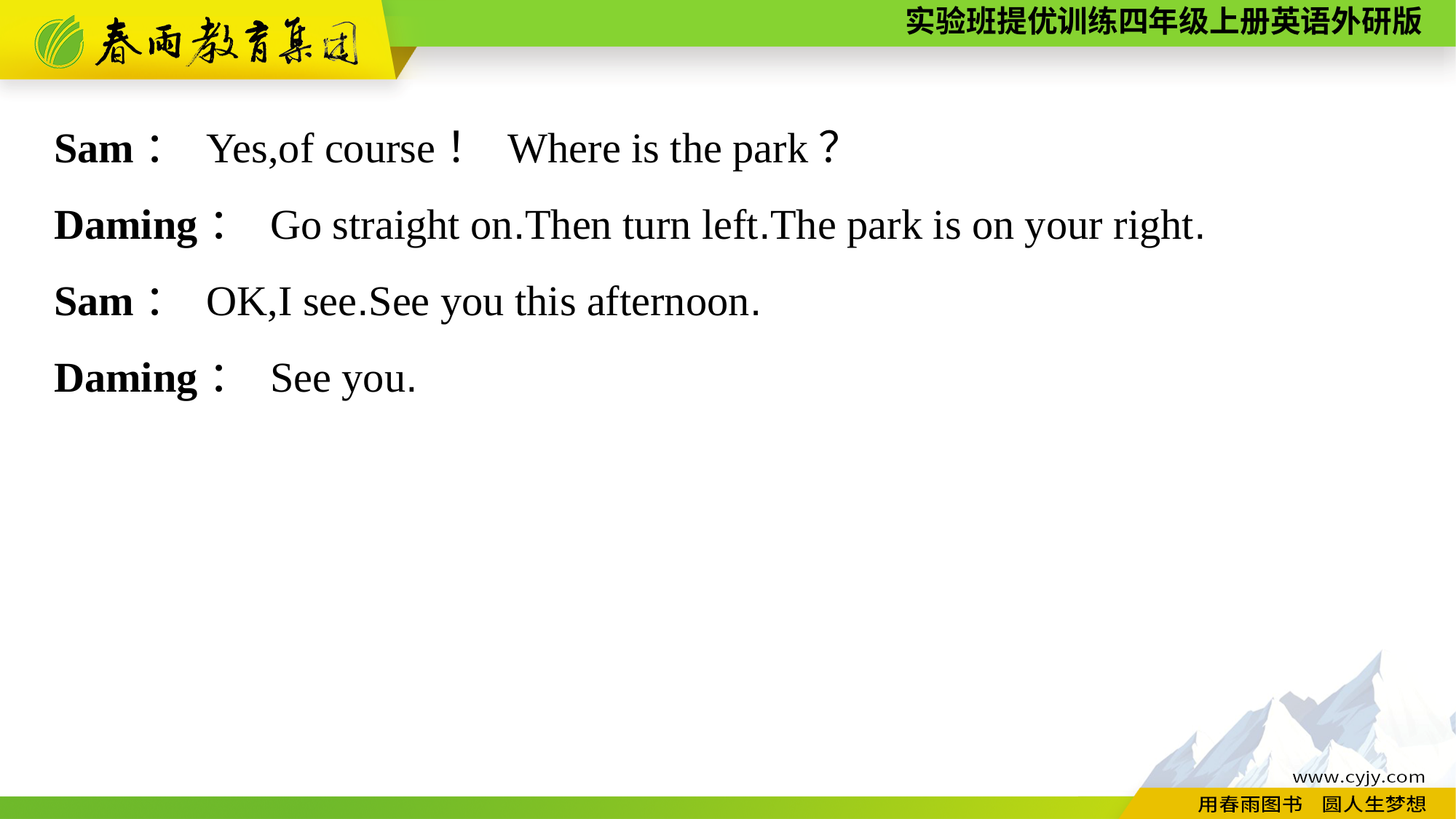

Sam： Yes,of course！ Where is the park？
Daming： Go straight on.Then turn left.The park is on your right.
Sam： OK,I see.See you this afternoon.
Daming： See you.